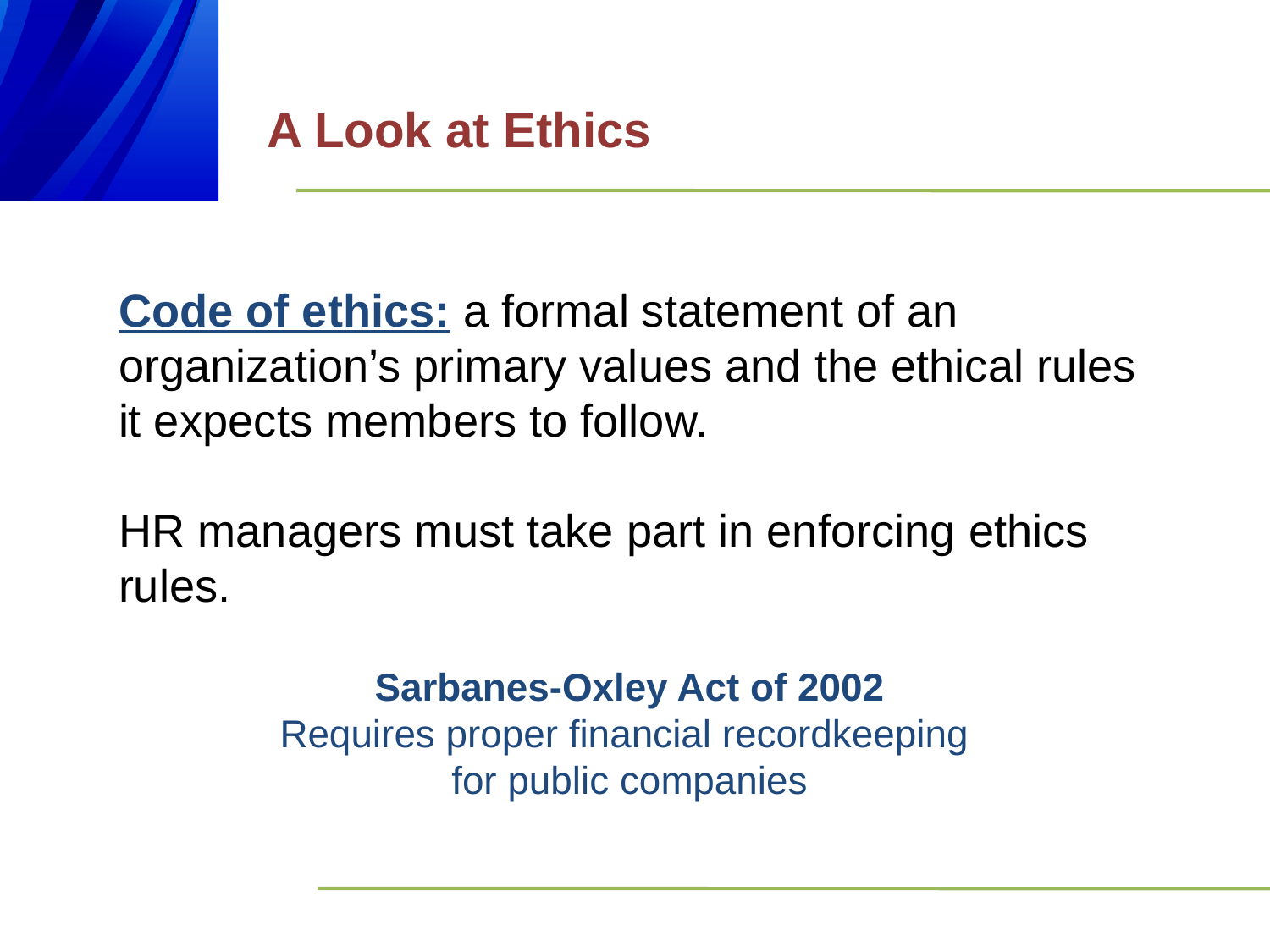

A Look at Ethics

Code of ethics: a formal statement of an organization’s primary values and the ethical rules it expects members to follow.

HR managers must take part in enforcing ethics rules.
Sarbanes-Oxley Act of 2002
Requires proper financial recordkeeping
for public companies